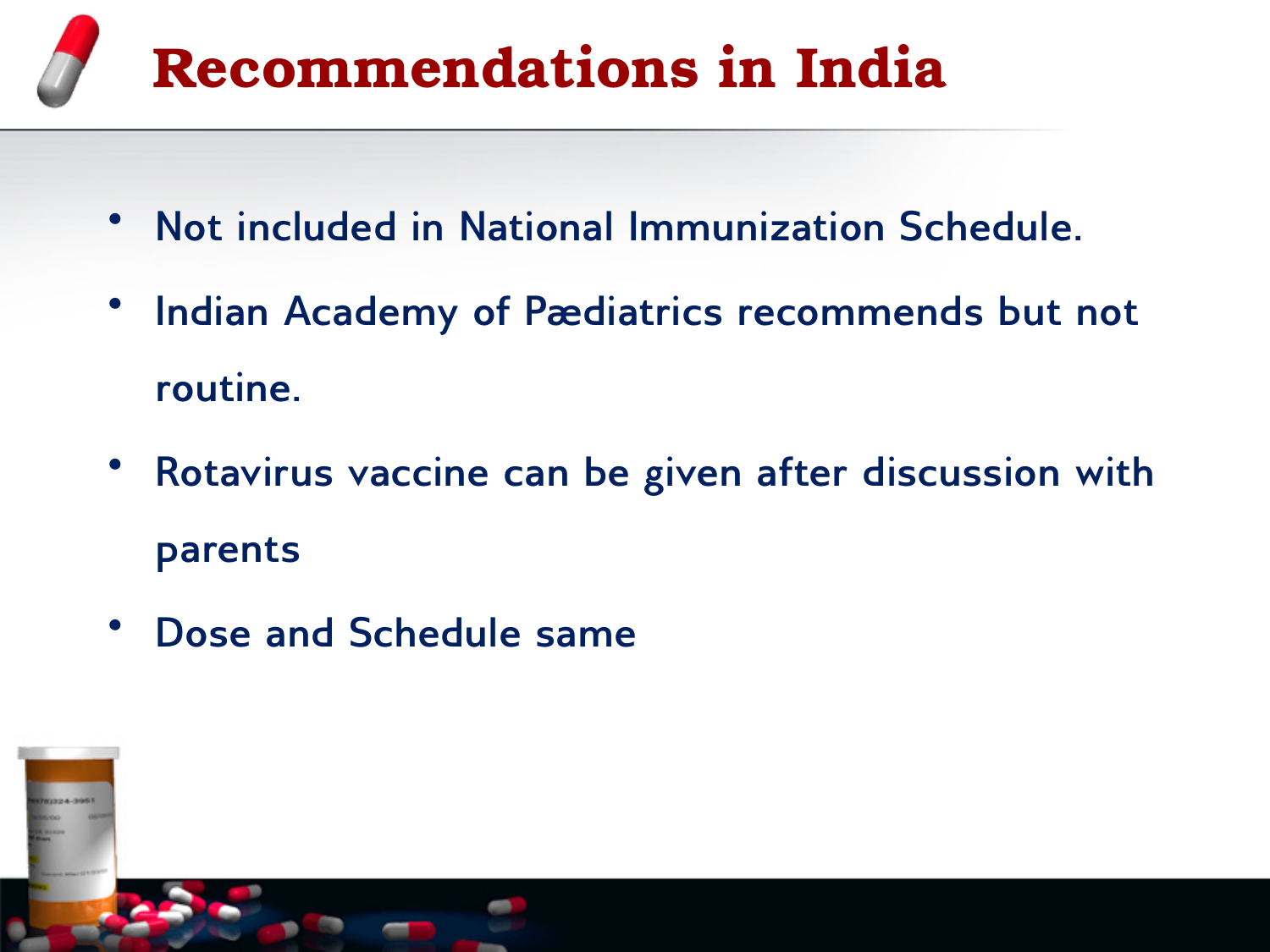

# Recommendations in India
Not included in National Immunization Schedule.
Indian Academy of Paediatrics recommends but not routine.
Rotavirus vaccine can be given after discussion with parents
Dose and Schedule same